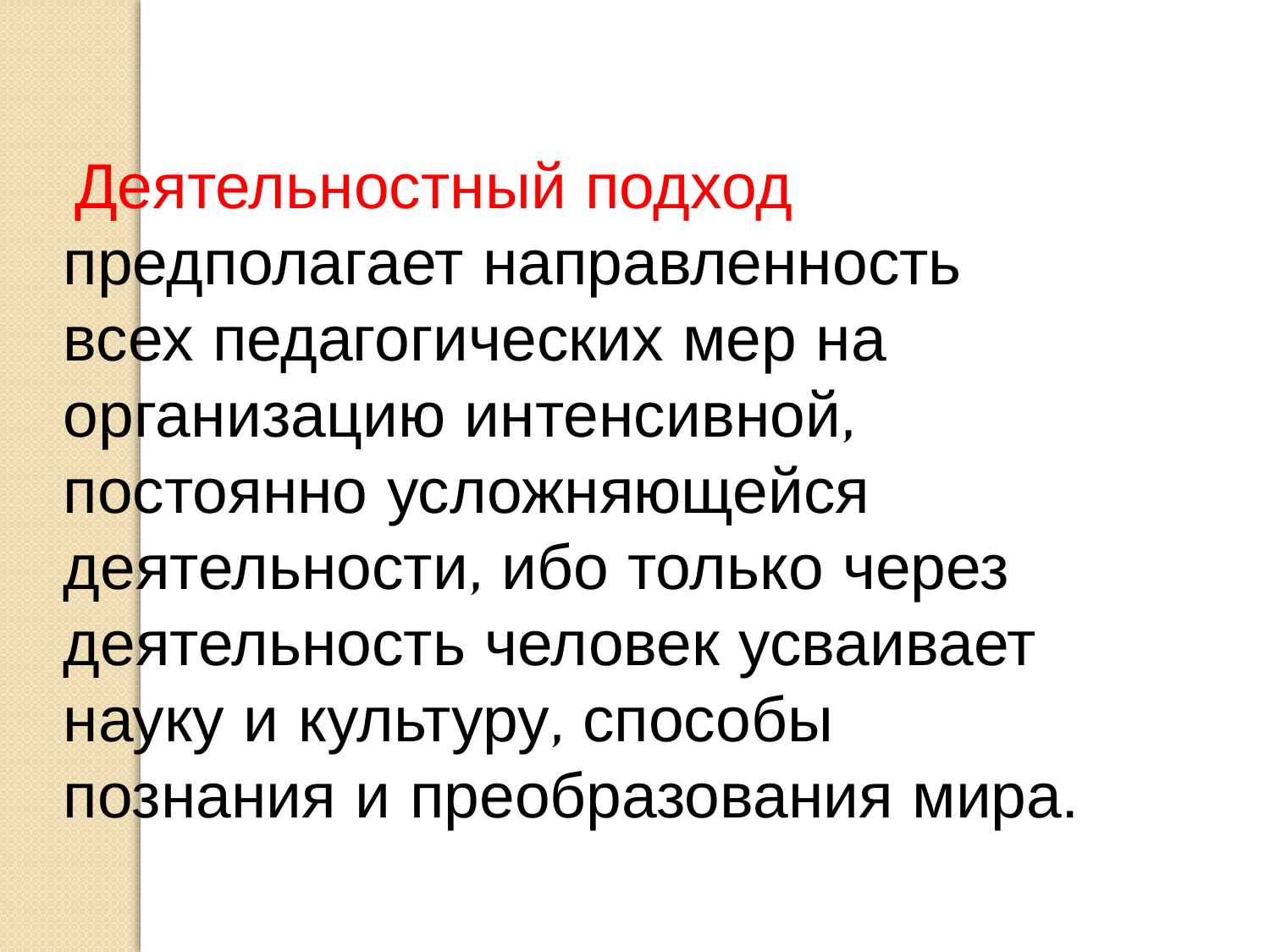

Деятельностный подход предполагает направленность всех педагогических мер на организацию интенсивной, постоянно усложняющейся деятельности, ибо только через деятельность человек усваивает науку и культуру, способы познания и преобразования мира.